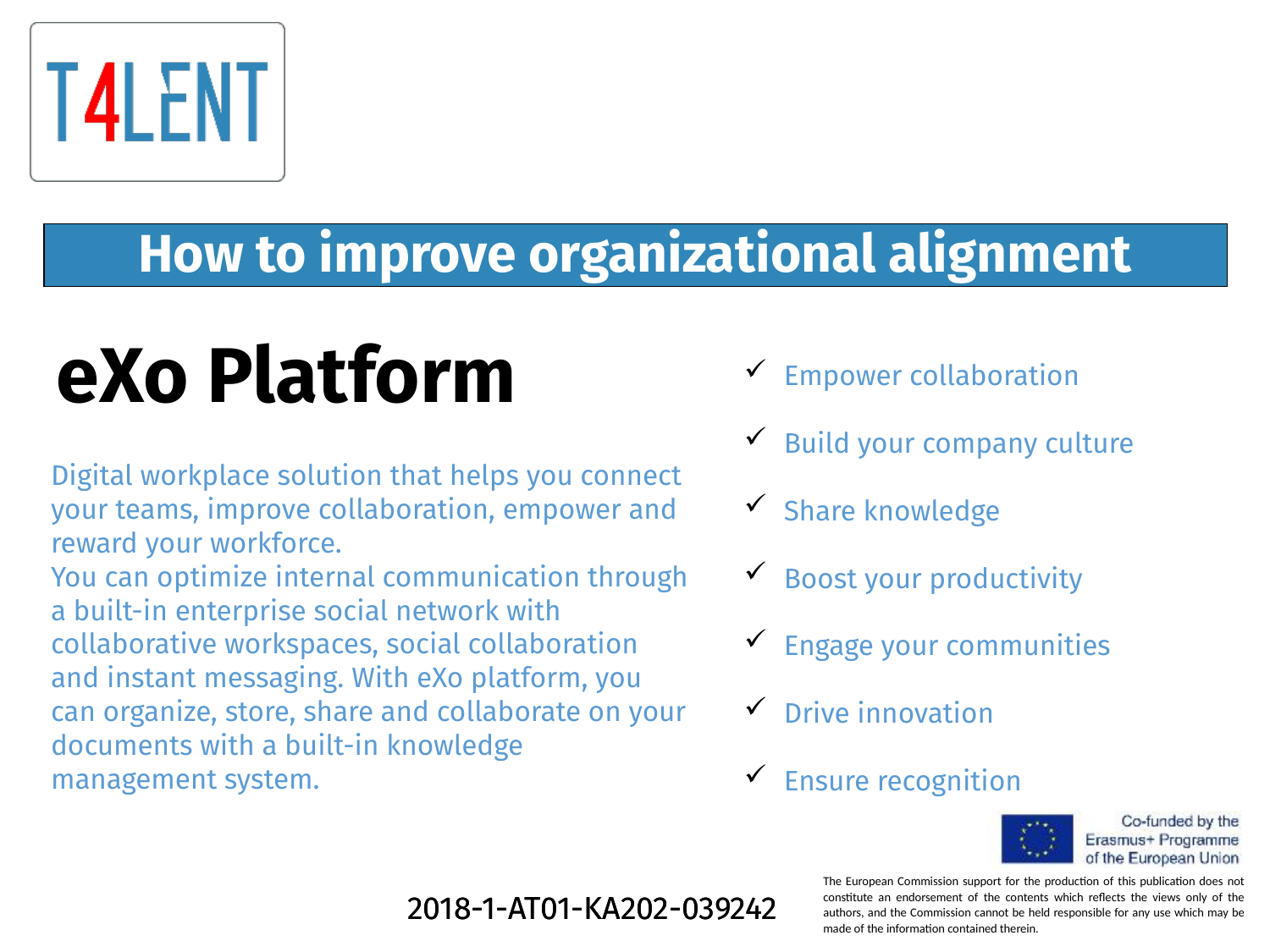

# How to improve organizational alignment
eXo Platform

Empower collaboration
Build your company culture
Share knowledge
Boost your productivity
Engage your communities
Drive innovation
Ensure recognition

Digital workplace solution that helps you connect your teams, improve collaboration, empower and reward your workforce.
You can optimize internal communication through a built-in enterprise social network with collaborative workspaces, social collaboration and instant messaging. With eXo platform, you can organize, store, share and collaborate on your documents with a built-in knowledge management system.

2018-1-AT01-KA202-039242